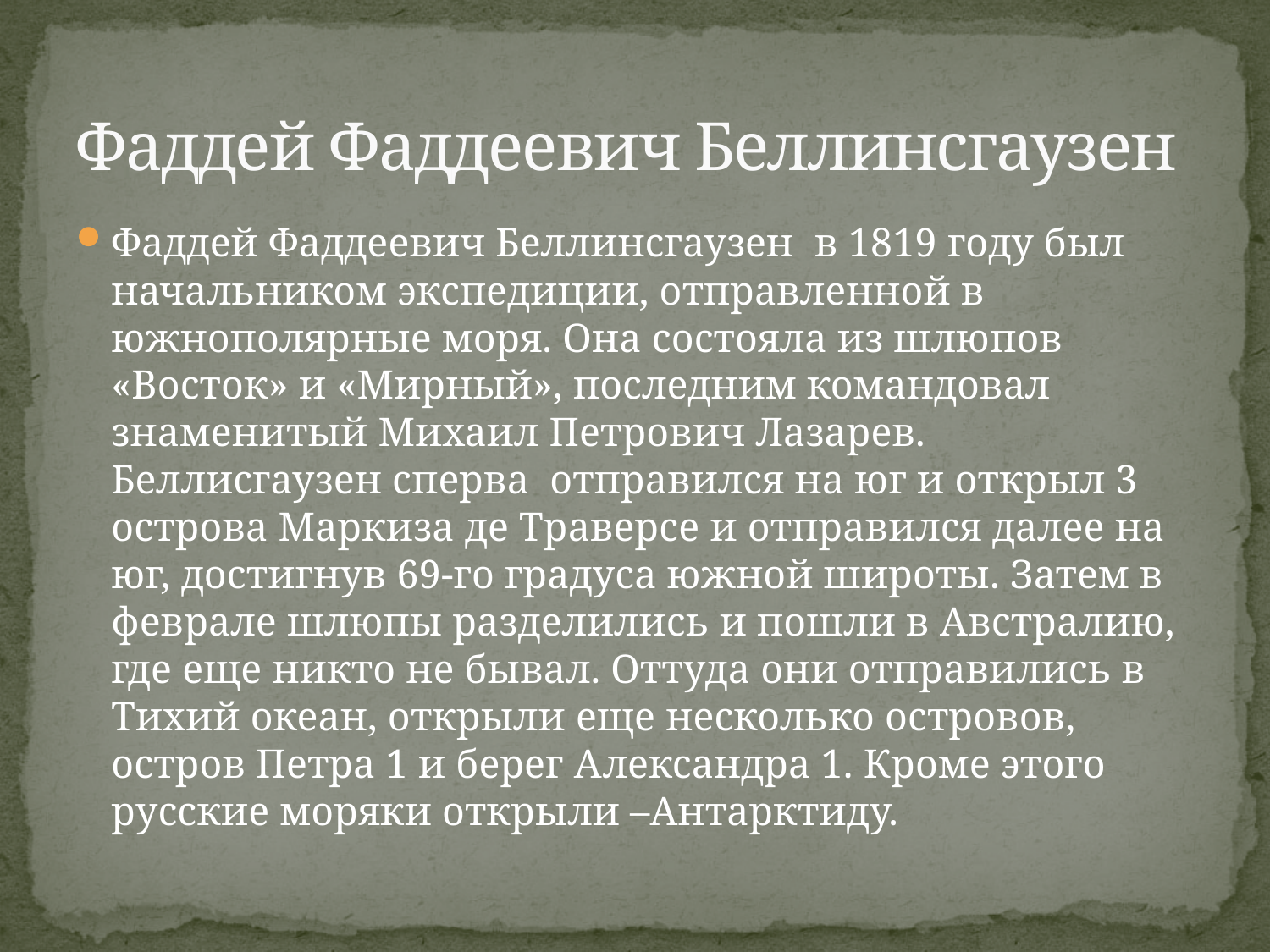

# Фаддей Фаддеевич Беллинсгаузен
Фаддей Фаддеевич Беллинсгаузен  в 1819 году был начальником экспедиции, отправленной в южнополярные моря. Она состояла из шлюпов «Восток» и «Мирный», последним командовал знаменитый Михаил Петрович Лазарев. Беллисгаузен сперва  отправился на юг и открыл 3 острова Маркиза де Траверсе и отправился далее на юг, достигнув 69-го градуса южной широты. Затем в феврале шлюпы разделились и пошли в Австралию, где еще никто не бывал. Оттуда они отправились в Тихий океан, открыли еще несколько островов, остров Петра 1 и берег Александра 1. Кроме этого русские моряки открыли –Антарктиду.